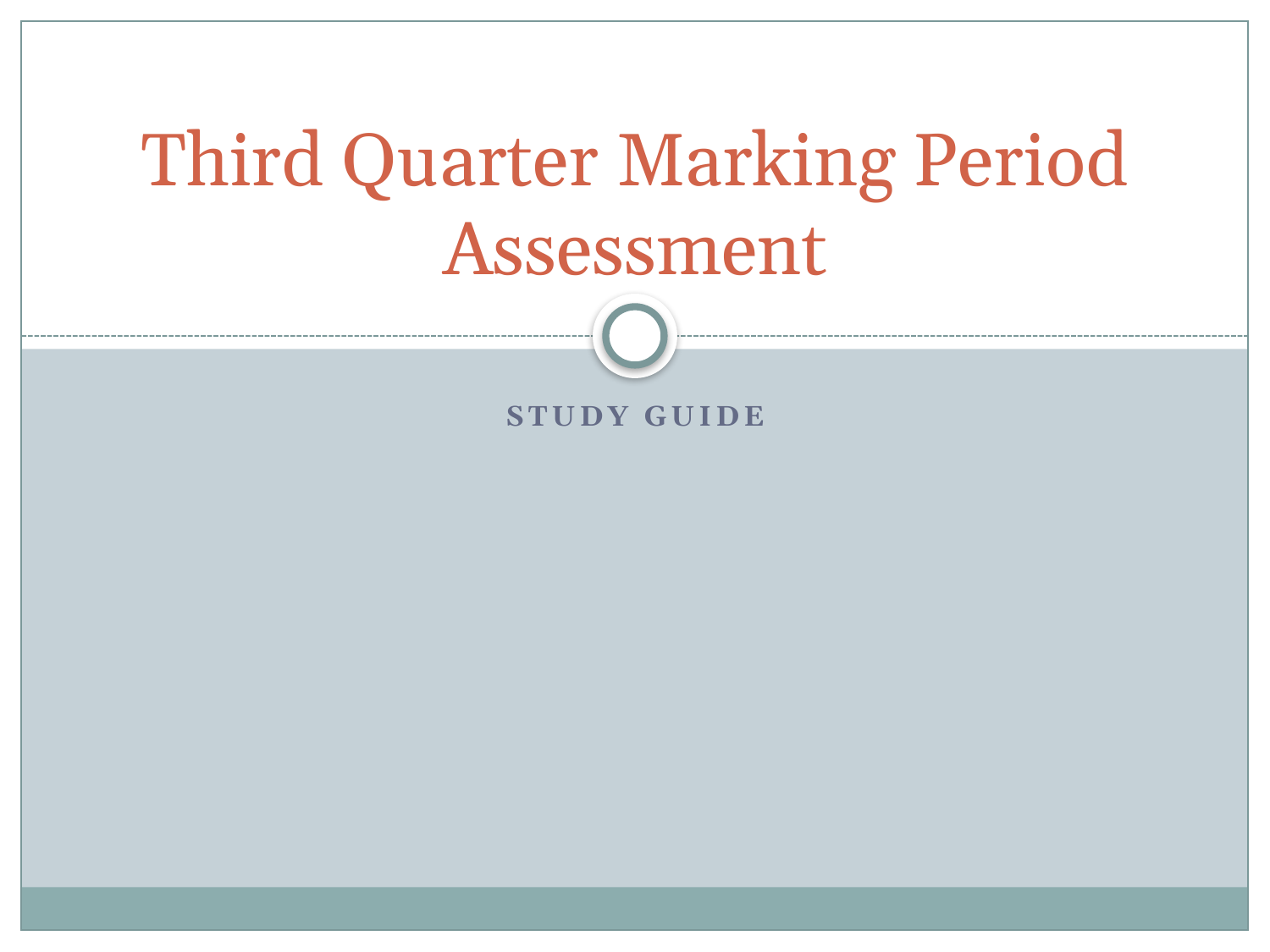

# Third Quarter Marking Period Assessment
Study Guide